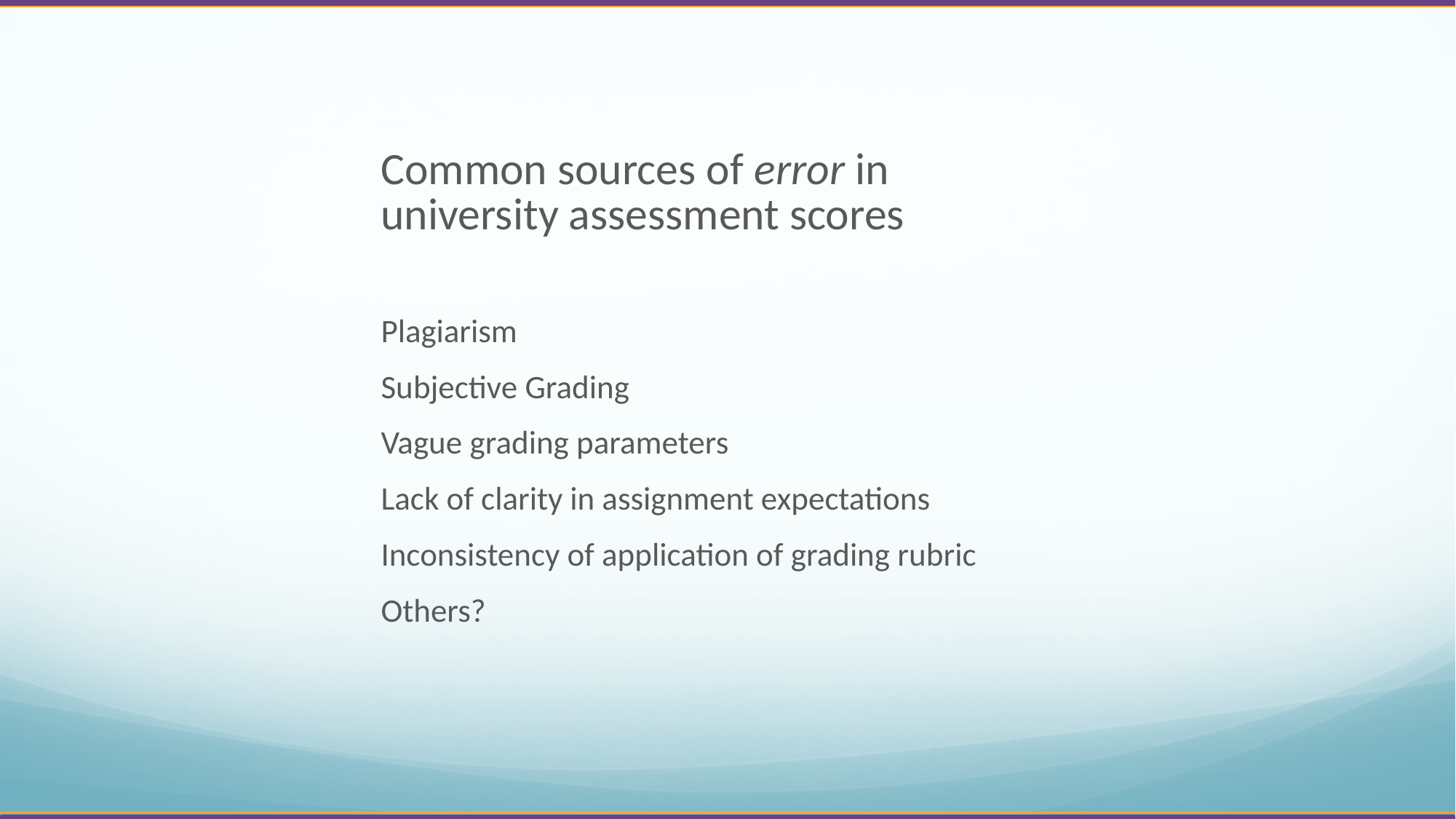

Common sources of error in university assessment scores

Plagiarism
Subjective Grading
Vague grading parameters
Lack of clarity in assignment expectations
Inconsistency of application of grading rubric
Others?